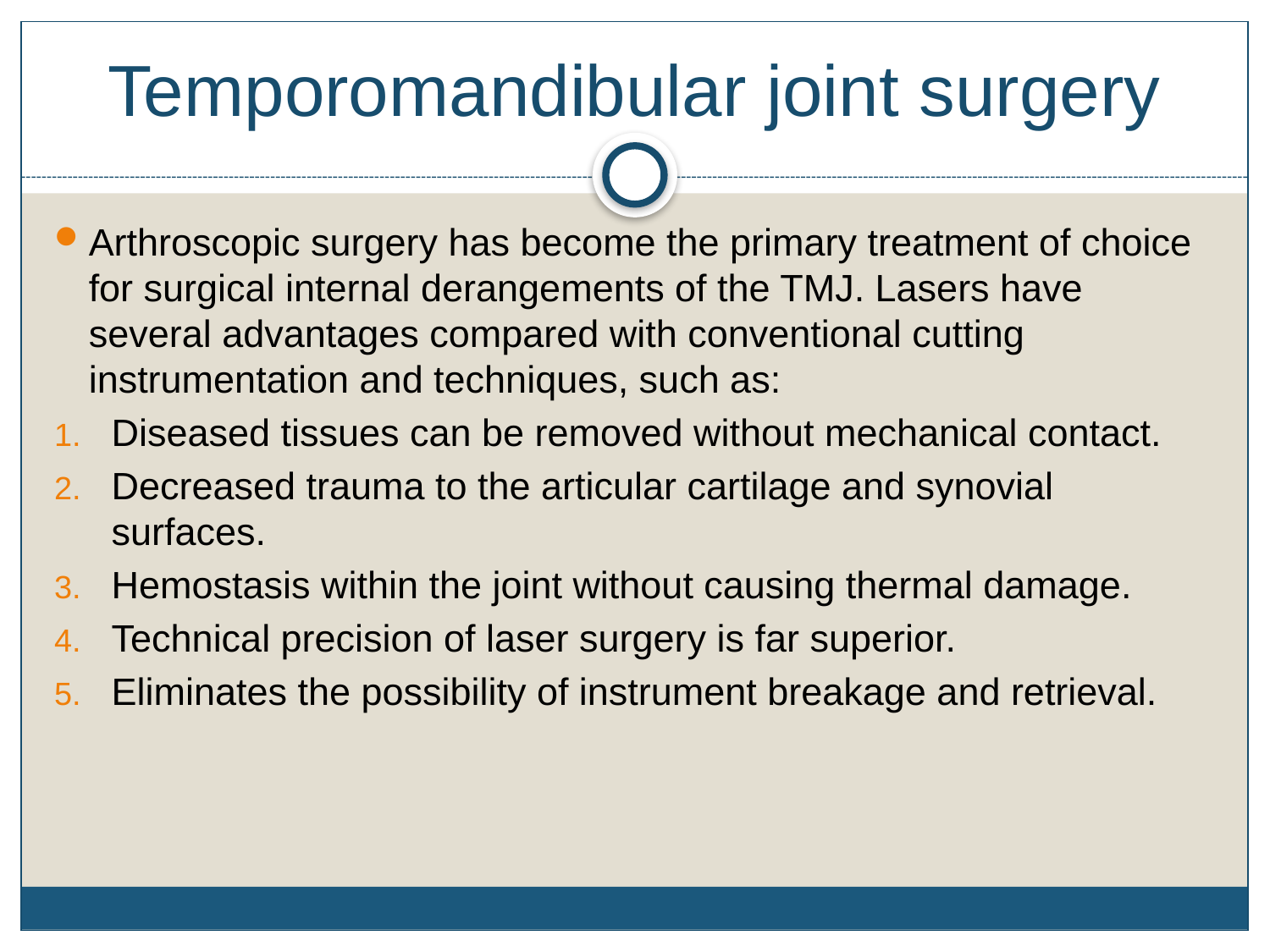

# Temporomandibular joint surgery
Arthroscopic surgery has become the primary treatment of choice for surgical internal derangements of the TMJ. Lasers have several advantages compared with conventional cutting instrumentation and techniques, such as:
Diseased tissues can be removed without mechanical contact.
Decreased trauma to the articular cartilage and synovial surfaces.
Hemostasis within the joint without causing thermal damage.
Technical precision of laser surgery is far superior.
Eliminates the possibility of instrument breakage and retrieval.